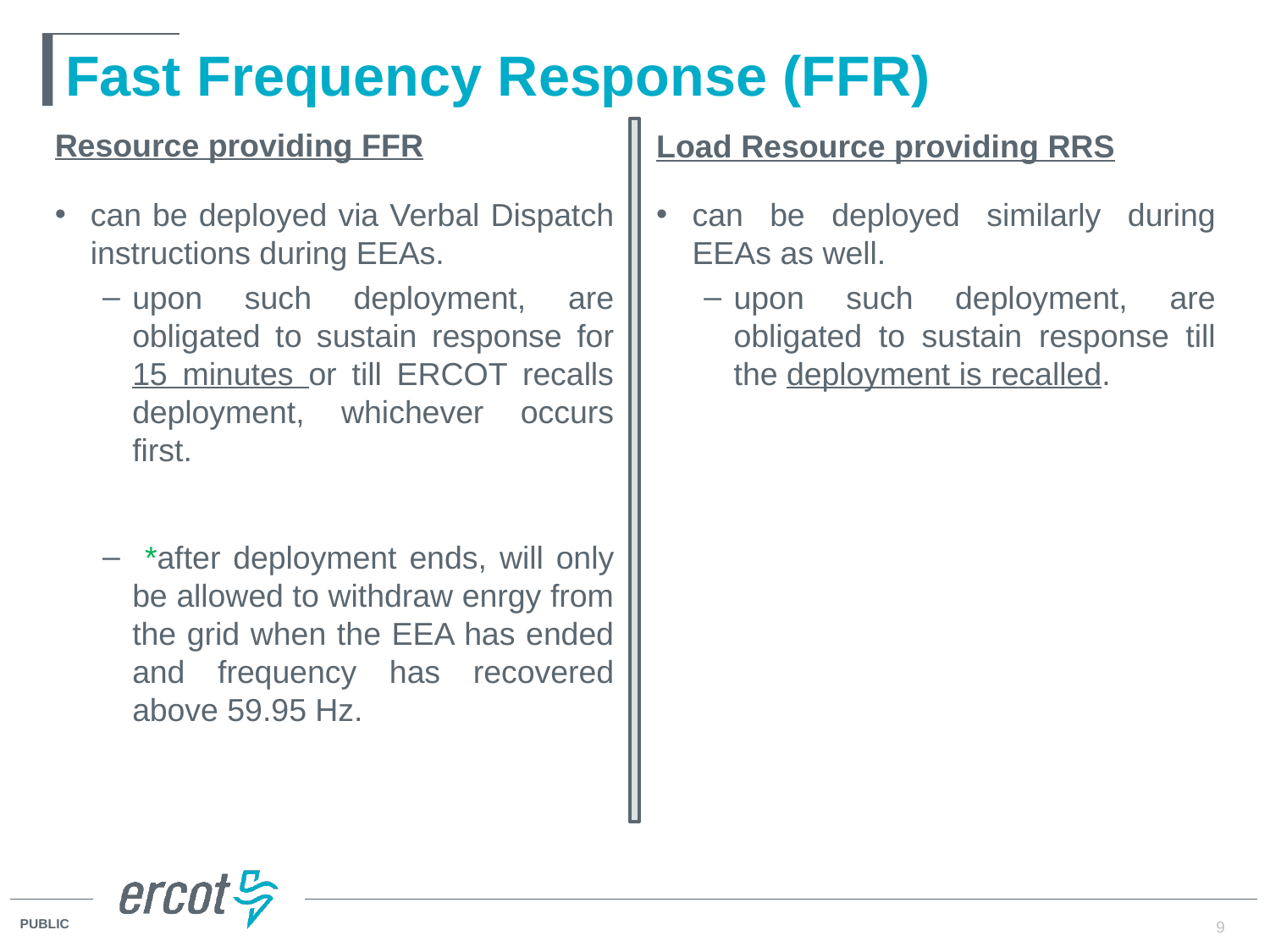

# Fast Frequency Response (FFR)

Resource providing FFR
Load Resource providing RRS
can be deployed via Verbal Dispatch instructions during EEAs.
upon such deployment, are obligated to sustain response for 15 minutes or till ERCOT recalls deployment, whichever occurs first.

 *after deployment ends, will only be allowed to withdraw enrgy from the grid when the EEA has ended and frequency has recovered above 59.95 Hz.

can be deployed similarly during EEAs as well.
upon such deployment, are obligated to sustain response till the deployment is recalled.

9